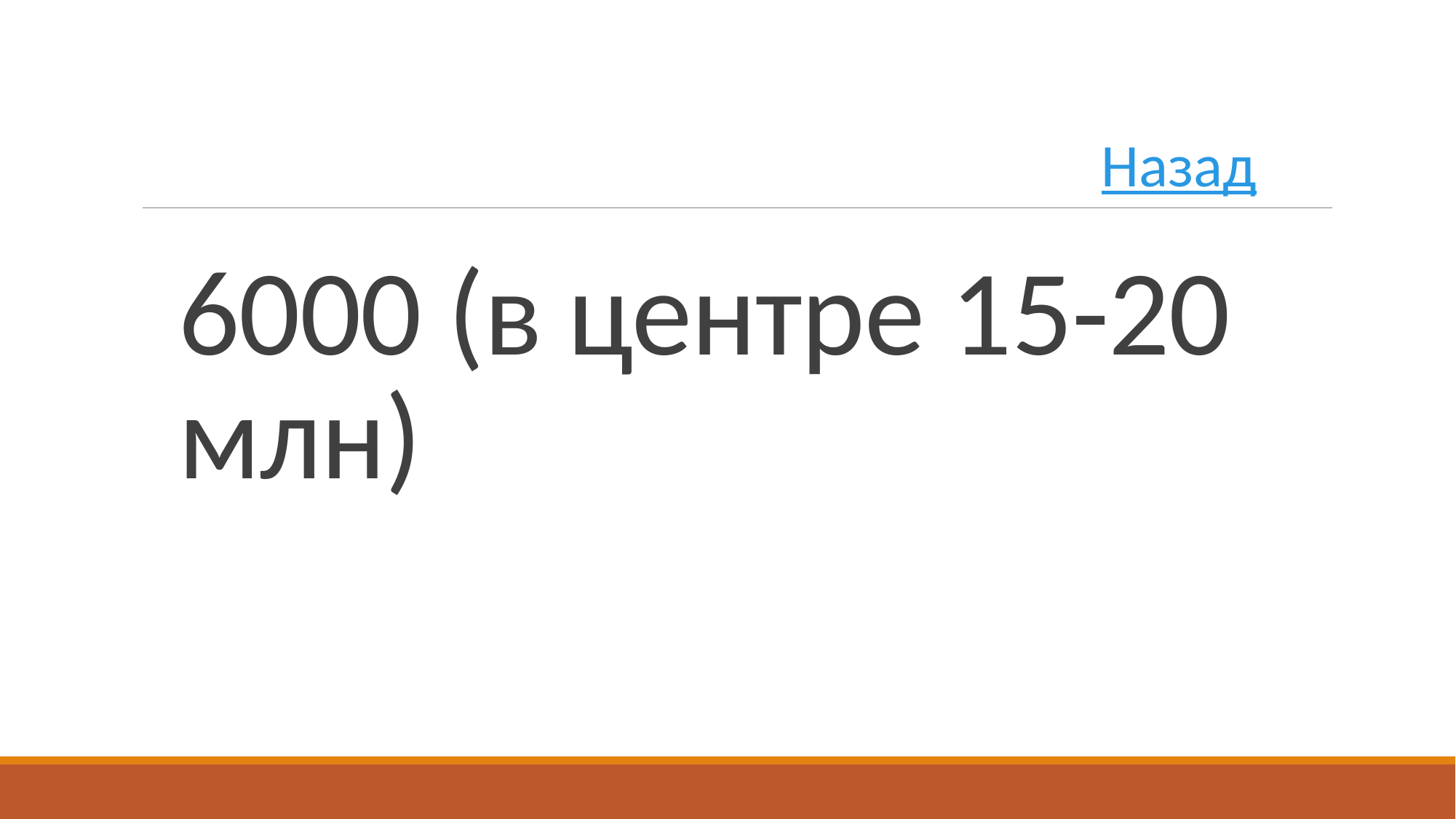

Назад

# 6000 (в центре 15-20 млн)